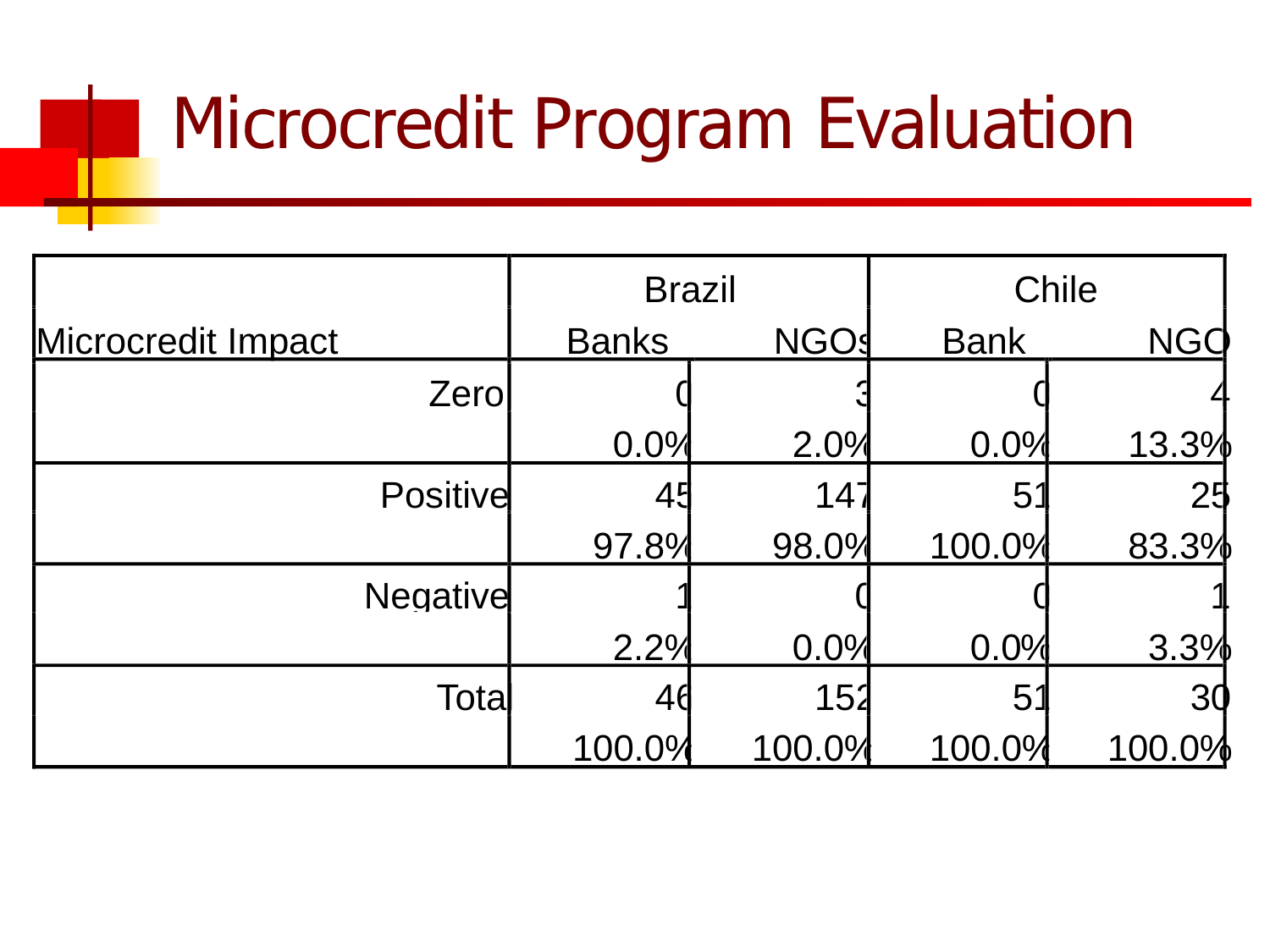

# Microcredit Program Evaluation

Brazil

Chile

Microcredit Impact

Banks

NGOs

Bank

NGO

Zero

0

3

0

4

0.0%

2.0%

0.0%

13.3%

Positive

45

147

51

25

97.8%

98.0%

100.0%

83.3%

Negative

1

0

0

1

2.2%

0.0%

0.0
%

3.3%

Total

46

152

51

30

100.0%

100.0%

100.0%

100.0%